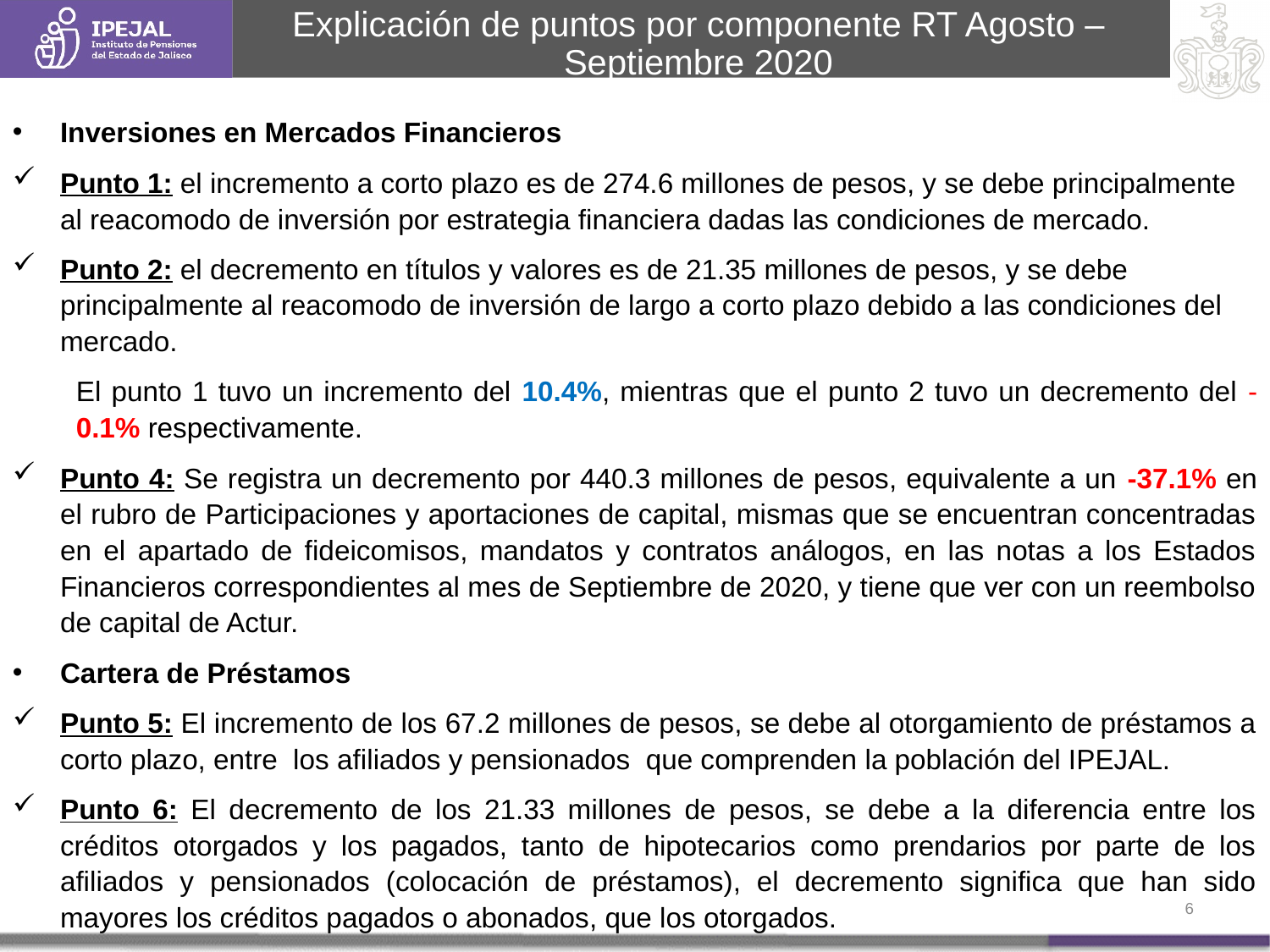

Explicación de puntos por componente RT Agosto – Septiembre 2020

Inversiones en Mercados Financieros
Punto 1: el incremento a corto plazo es de 274.6 millones de pesos, y se debe principalmente al reacomodo de inversión por estrategia financiera dadas las condiciones de mercado.
Punto 2: el decremento en títulos y valores es de 21.35 millones de pesos, y se debe principalmente al reacomodo de inversión de largo a corto plazo debido a las condiciones del mercado.
El punto 1 tuvo un incremento del 10.4%, mientras que el punto 2 tuvo un decremento del -0.1% respectivamente.
Punto 4: Se registra un decremento por 440.3 millones de pesos, equivalente a un -37.1% en el rubro de Participaciones y aportaciones de capital, mismas que se encuentran concentradas en el apartado de fideicomisos, mandatos y contratos análogos, en las notas a los Estados Financieros correspondientes al mes de Septiembre de 2020, y tiene que ver con un reembolso de capital de Actur.
Cartera de Préstamos
Punto 5: El incremento de los 67.2 millones de pesos, se debe al otorgamiento de préstamos a corto plazo, entre  los afiliados y pensionados  que comprenden la población del IPEJAL.
Punto 6: El decremento de los 21.33 millones de pesos, se debe a la diferencia entre los créditos otorgados y los pagados, tanto de hipotecarios como prendarios por parte de los afiliados y pensionados (colocación de préstamos), el decremento significa que han sido mayores los créditos pagados o abonados, que los otorgados.
6